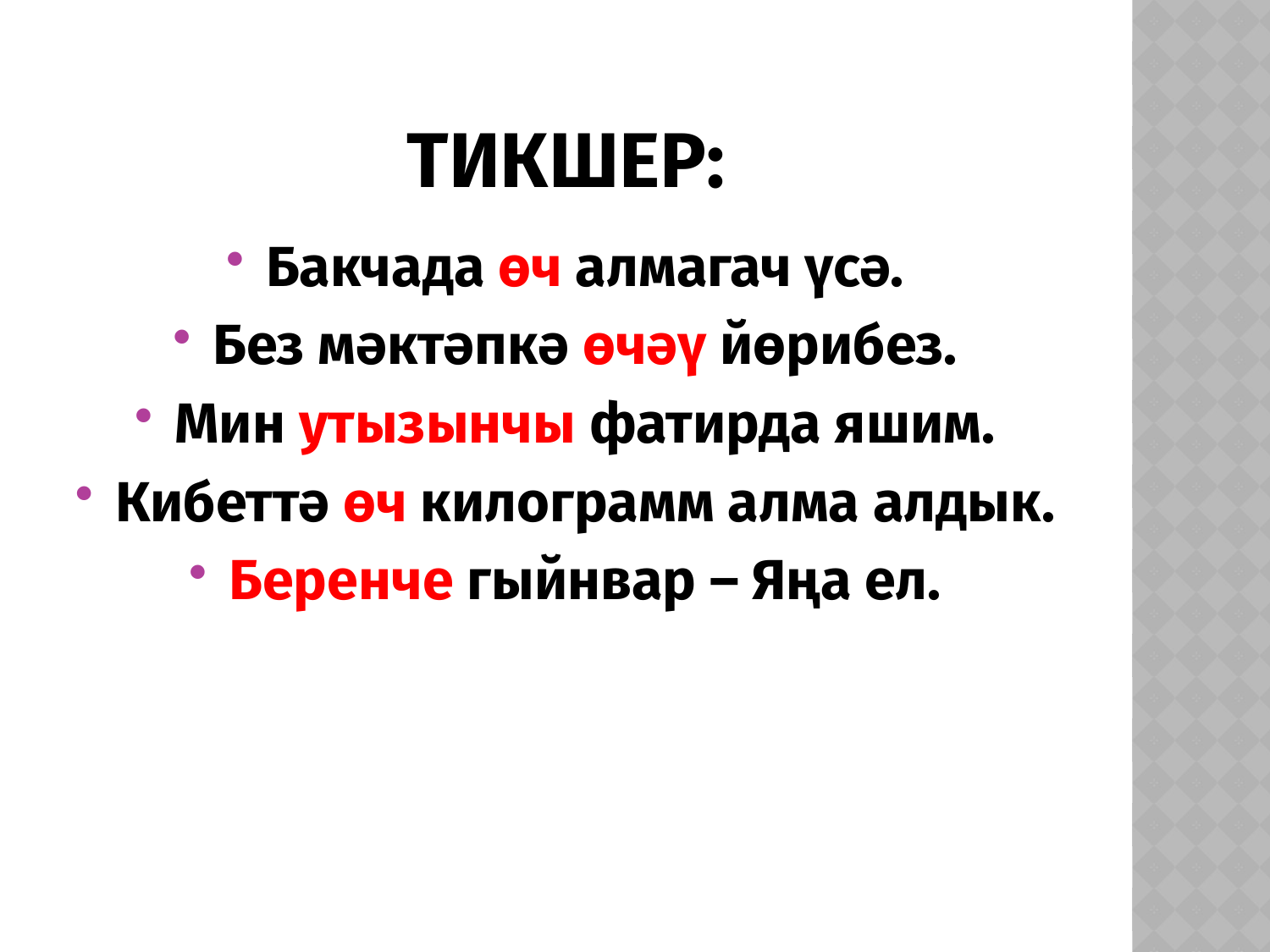

# Тикшер:
Бакчада өч алмагач үсә.
Без мәктәпкә өчәү йөрибез.
Мин утызынчы фатирда яшим.
Кибеттә өч килограмм алма алдык.
Беренче гыйнвар – Яңа ел.